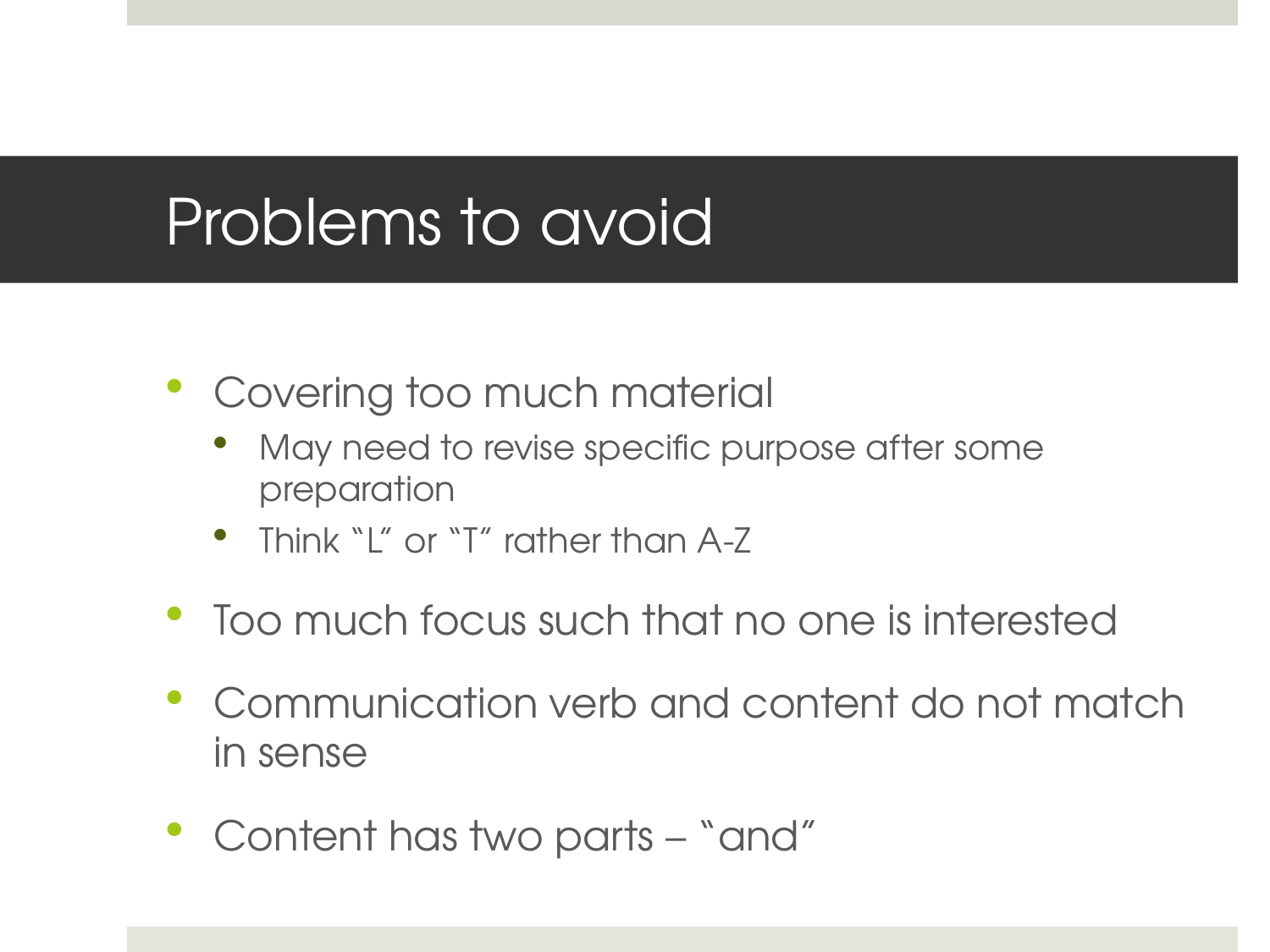

# Problems to avoid
Covering too much material
May need to revise specific purpose after some preparation
Think “L” or “T” rather than A-Z
Too much focus such that no one is interested
Communication verb and content do not match in sense
Content has two parts – “and”